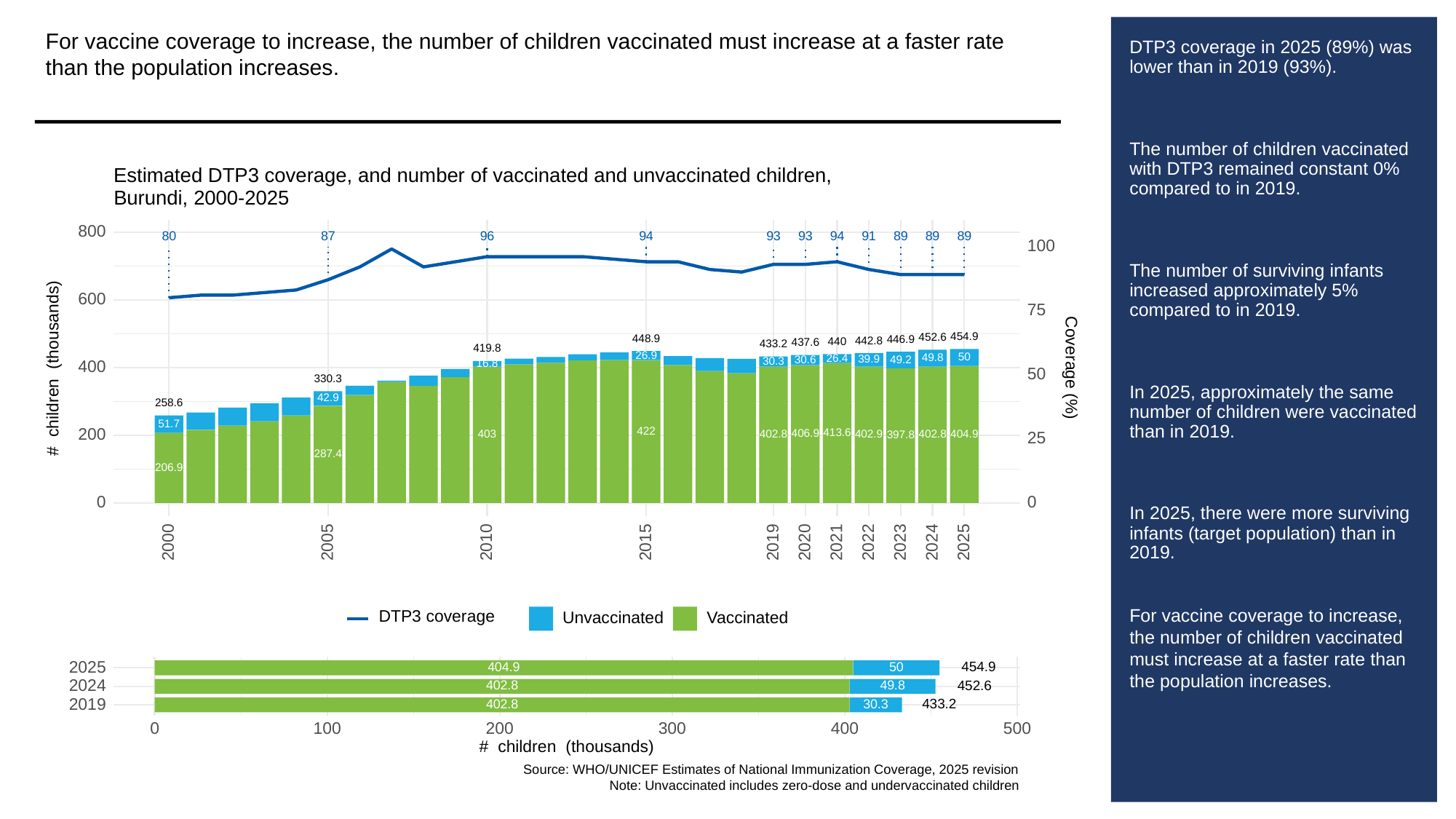

For vaccine coverage to increase, the number of children vaccinated must increase at a faster rate than the population increases.
# DTP3 coverage in 2025 (89%) was lower than in 2019 (93%).

The number of children vaccinated with DTP3 remained constant 0% compared to in 2019.

The number of surviving infants increased approximately 5% compared to in 2019.

In 2025, approximately the same number of children were vaccinated than in 2019.

In 2025, there were more surviving infants (target population) than in 2019.

For vaccine coverage to increase, the number of children vaccinated must increase at a faster rate than the population increases.

Estimated DTP3 coverage, and number of vaccinated and unvaccinated children,
Burundi, 2000-2025

800
93
93
80
87
96
94
94
91
89
89
89

100

600

75
454.9
452.6

448.9
446.9
442.8
440
437.6
433.2
419.8

26.9

50
49.8

26.4

39.9
49.2
30.6

30.3

16.8

#  children  (thousands)
Coverage (%)

400

50

330.3

42.9

258.6

51.7

422
413.6
200

406.9
404.9
403
402.9
402.8
402.8
397.8
25

287.4
206.9

0
0

2023
2000
2005
2010
2015
2019
2020
2021
2022
2024
2025

DTP3 coverage
Unvaccinated
Vaccinated

2025
454.9
404.9
50

2024
452.6
402.8
49.8

2019
433.2
30.3
402.8

300
0
100
200
400
500
#  children  (thousands)
Source: WHO/UNICEF Estimates of National Immunization Coverage, 2025 revision
Note: Unvaccinated includes zero-dose and undervaccinated children